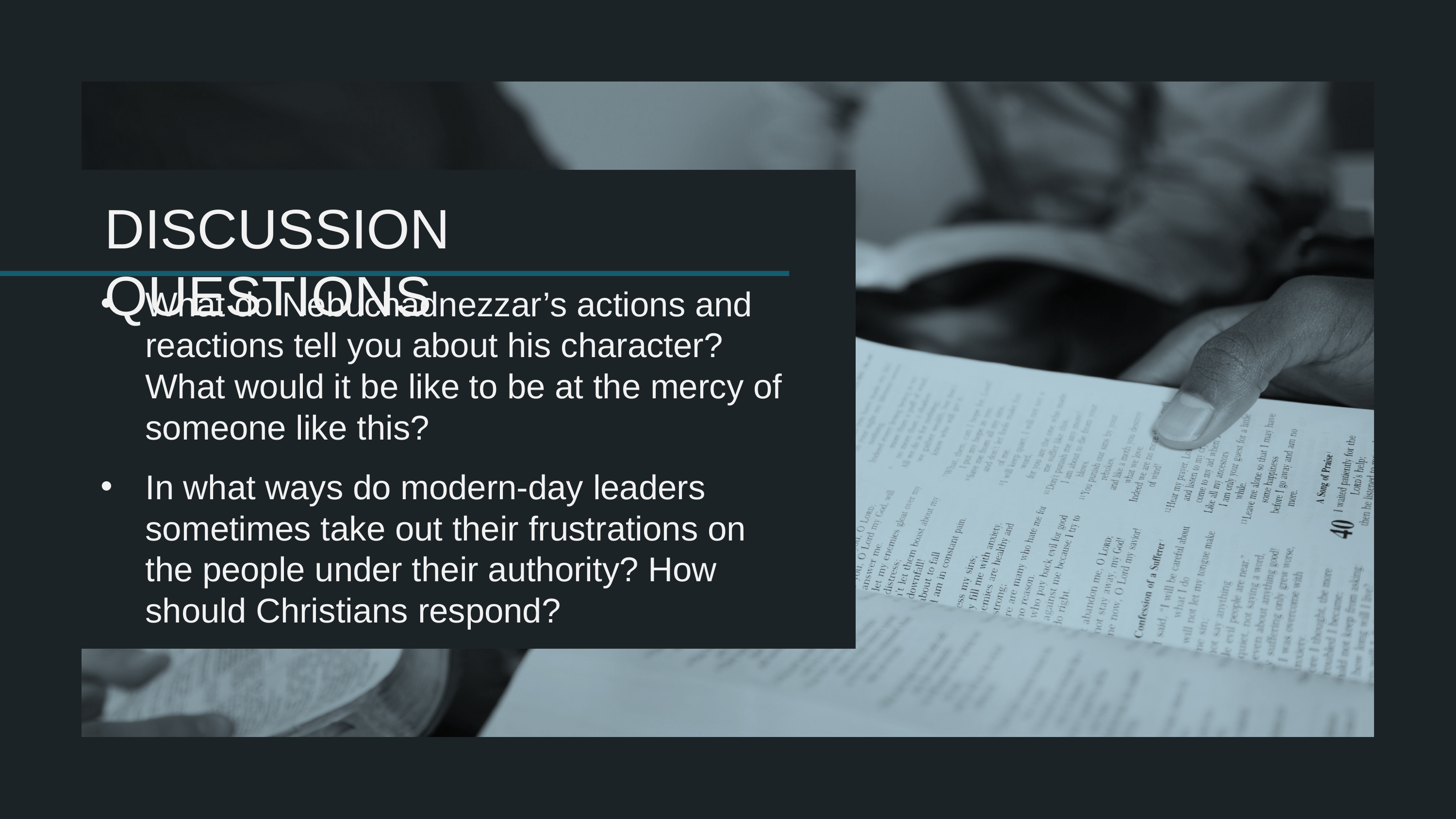

What do Nebuchadnezzar’s actions and reactions tell you about his character? What would it be like to be at the mercy of someone like this?
In what ways do modern-day leaders sometimes take out their frustrations on the people under their authority? How should Christians respond?